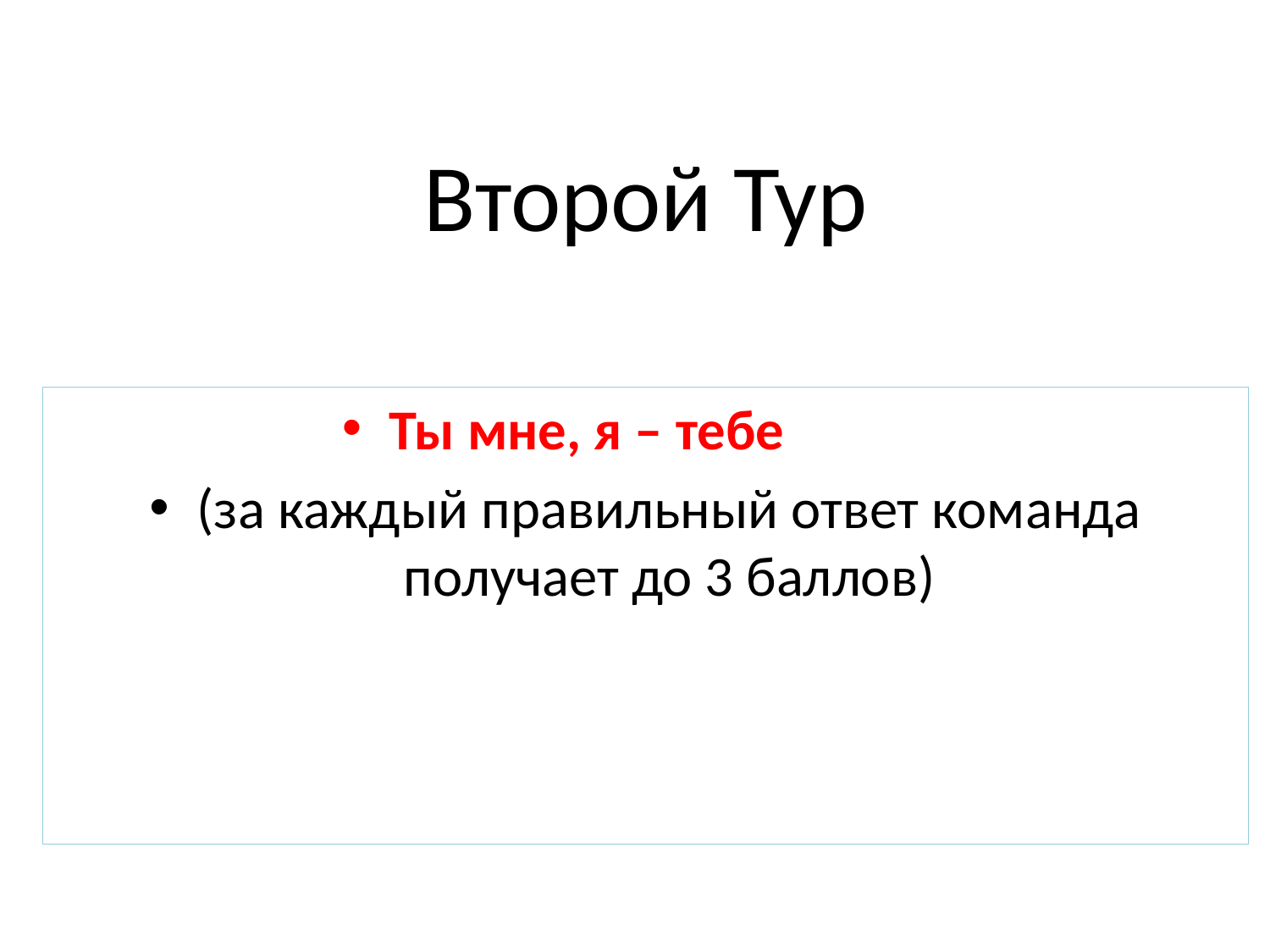

# Второй Тур
Ты мне, я – тебе
(за каждый правильный ответ команда получает до 3 баллов)